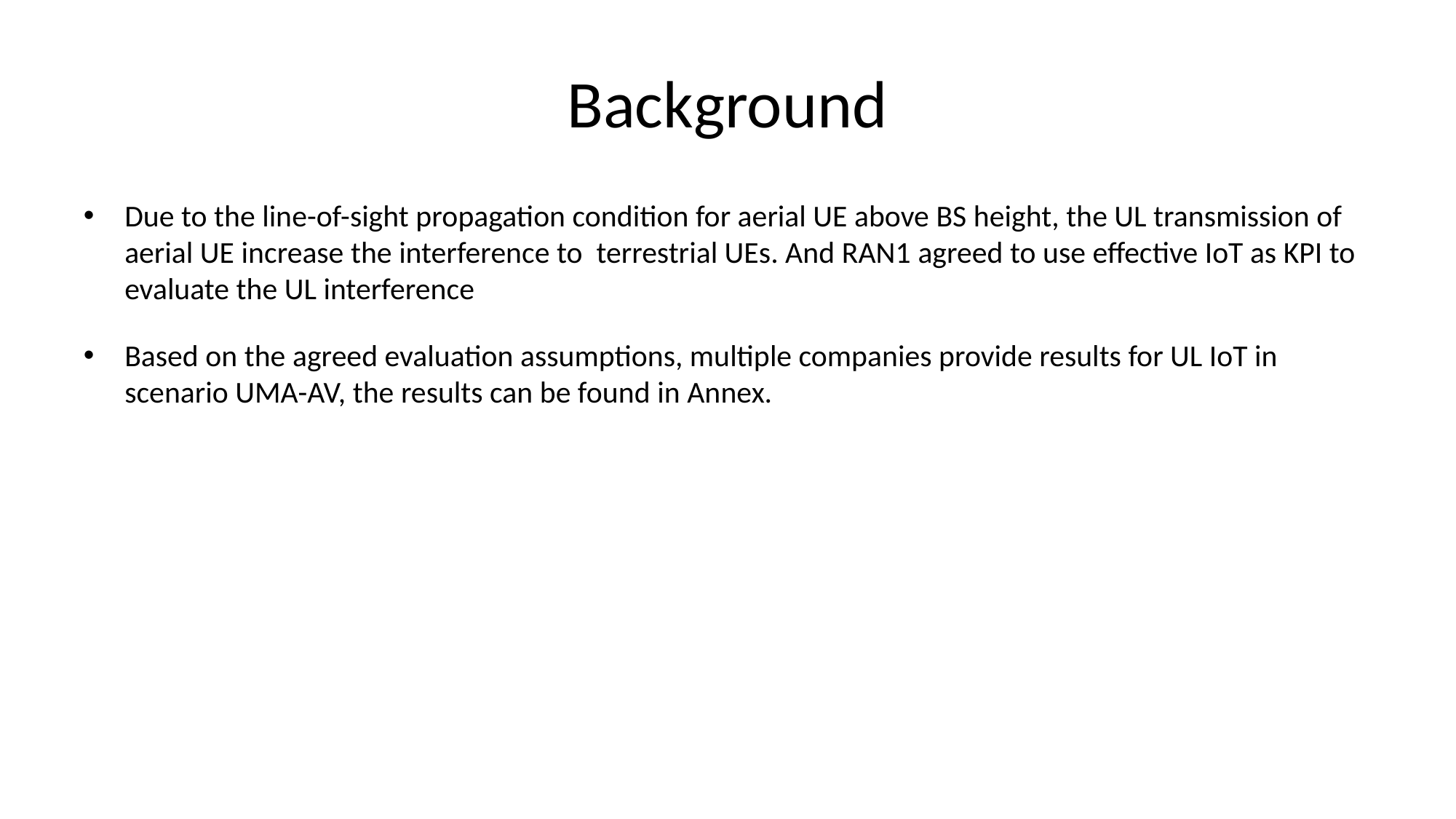

# Background
Due to the line-of-sight propagation condition for aerial UE above BS height, the UL transmission of aerial UE increase the interference to  terrestrial UEs. And RAN1 agreed to use effective IoT as KPI to evaluate the UL interference
Based on the agreed evaluation assumptions, multiple companies provide results for UL IoT in scenario UMA-AV, the results can be found in Annex.